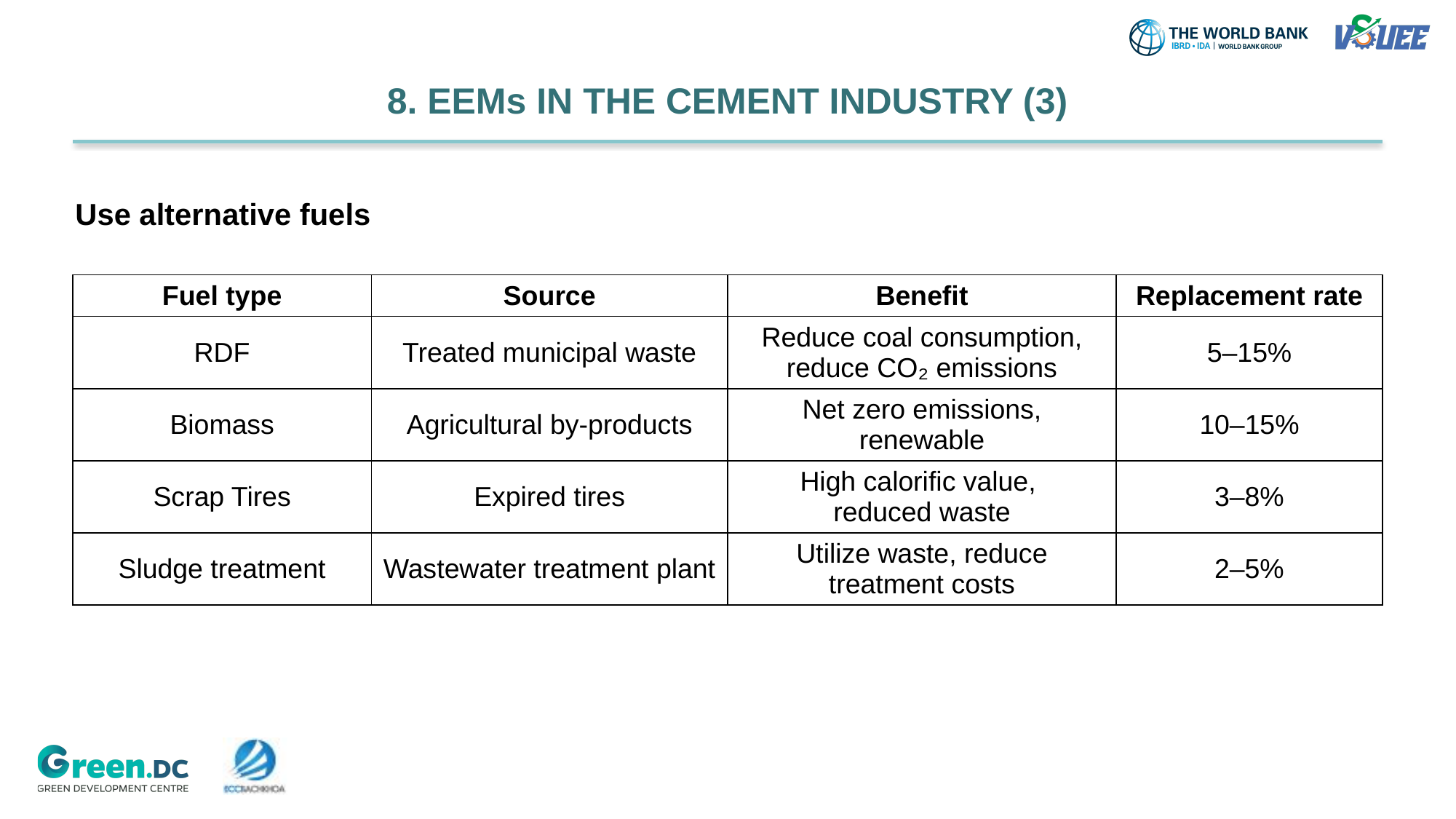

# 8. EEMs IN THE CEMENT INDUSTRY (3)
Use alternative fuels
| Fuel type | Source | Benefit | Replacement rate |
| --- | --- | --- | --- |
| RDF | Treated municipal waste | Reduce coal consumption, reduce CO₂ emissions | 5–15% |
| Biomass | Agricultural by-products | Net zero emissions, renewable | 10–15% |
| Scrap Tires | Expired tires | High calorific value, reduced waste | 3–8% |
| Sludge treatment | Wastewater treatment plant | Utilize waste, reduce treatment costs | 2–5% |